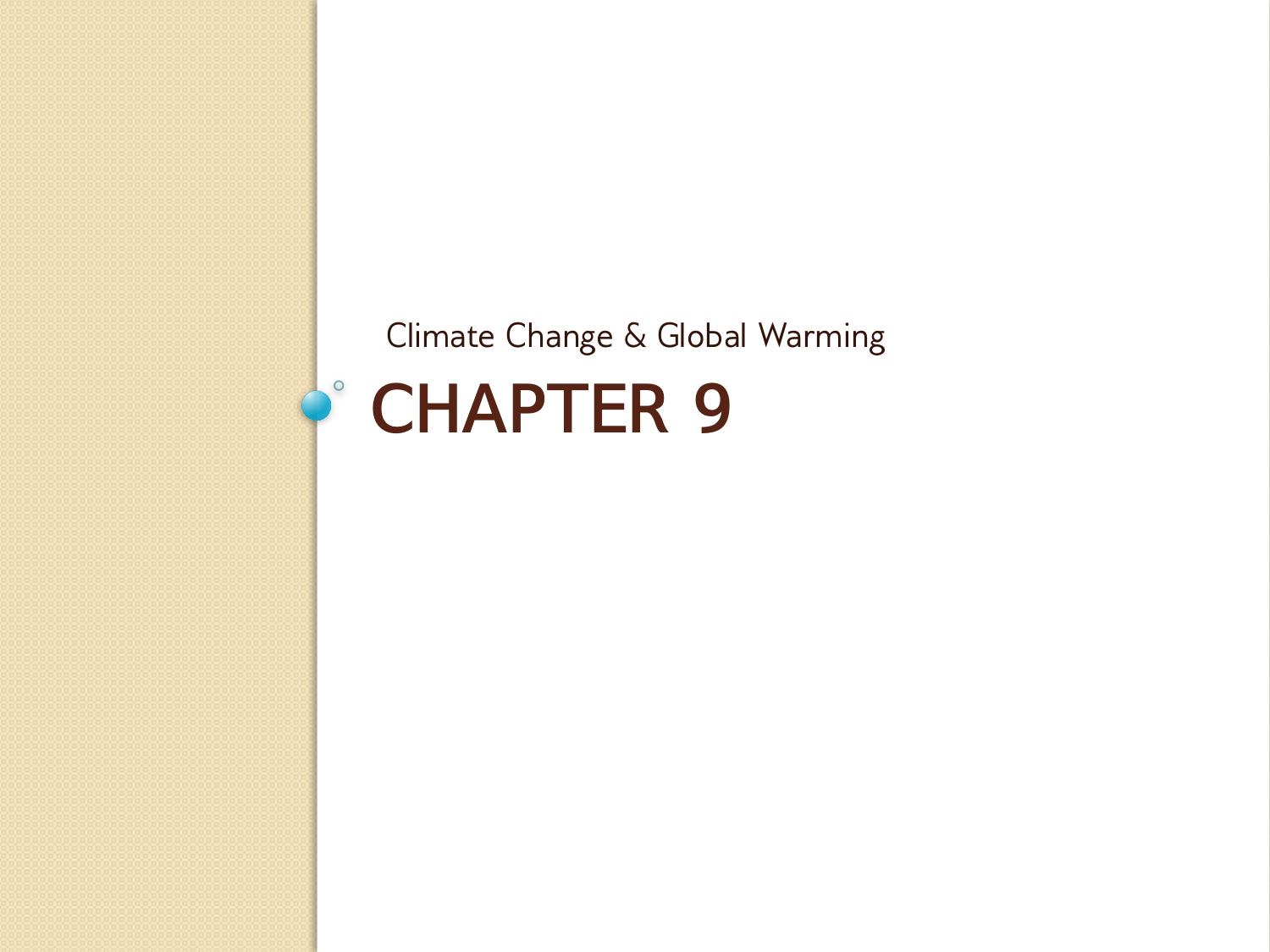

Climate Change & Global Warming
# Chapter 9